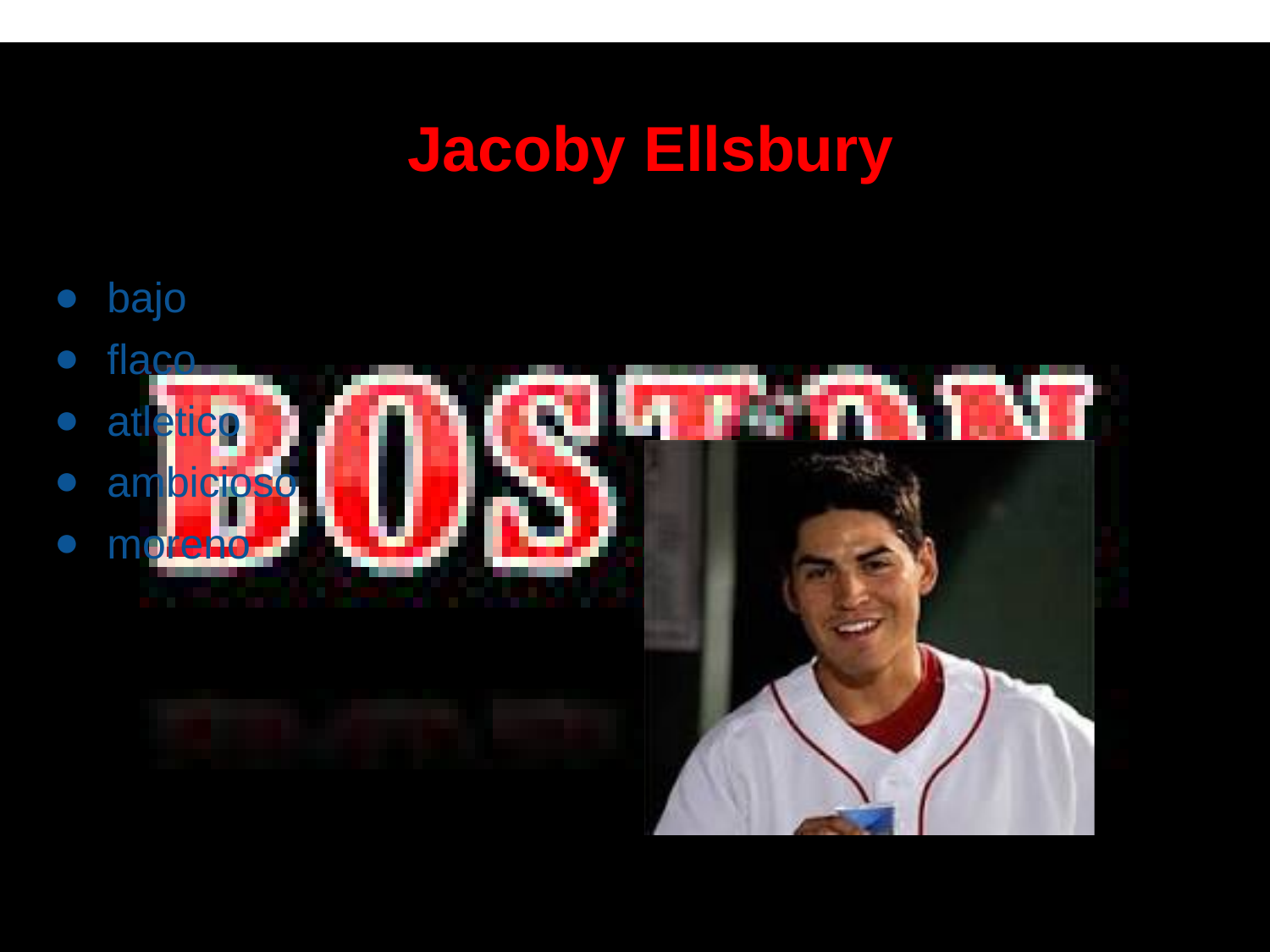

# Jacoby Ellsbury

bajo
flaco
atletico
ambicioso
moreno